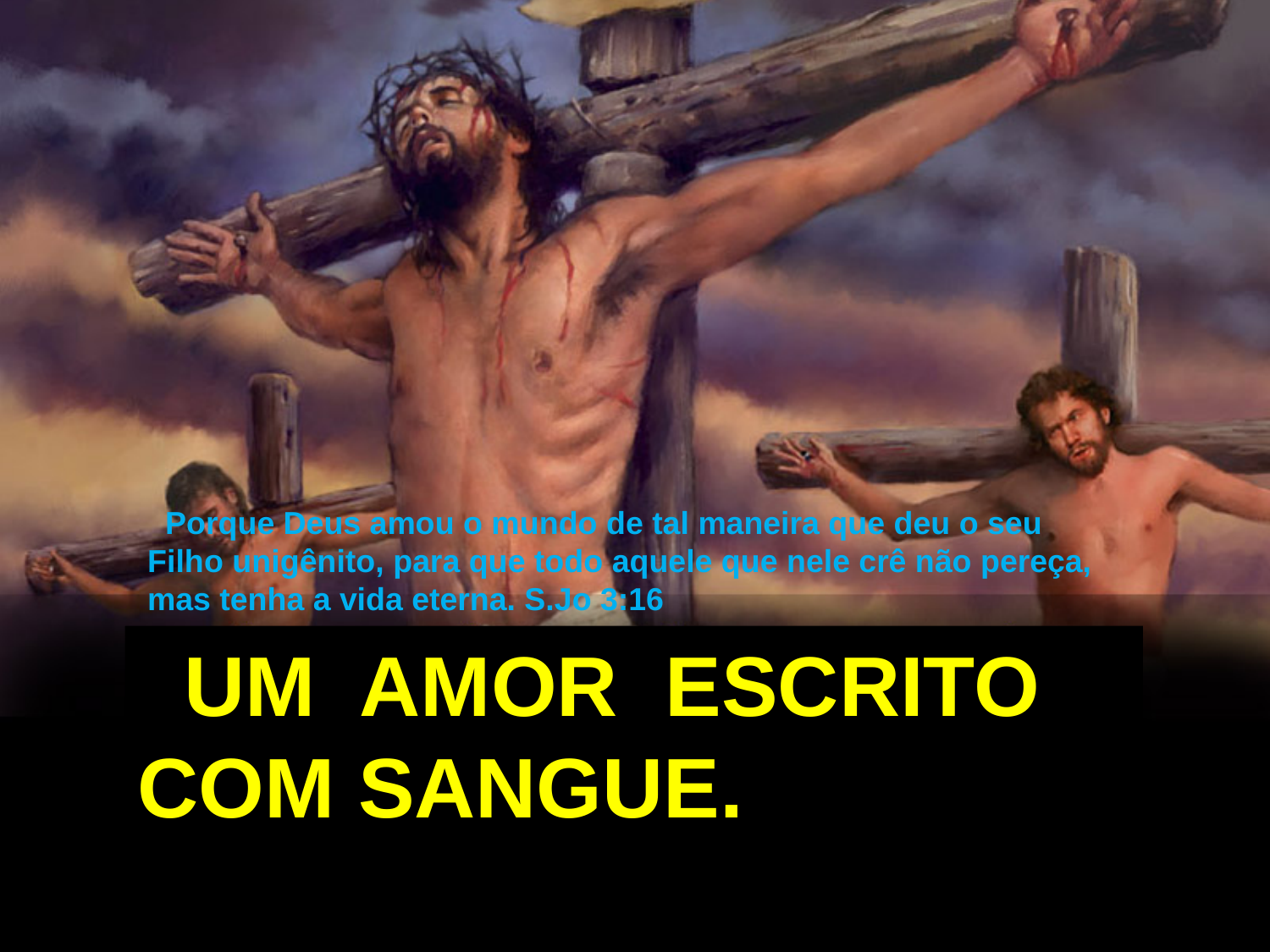

Porque Deus amou o mundo de tal maneira que deu o seu Filho unigênito, para que todo aquele que nele crê não pereça, mas tenha a vida eterna. S.Jo 3:16
  UM  AMOR  ESCRITO
COM SANGUE.